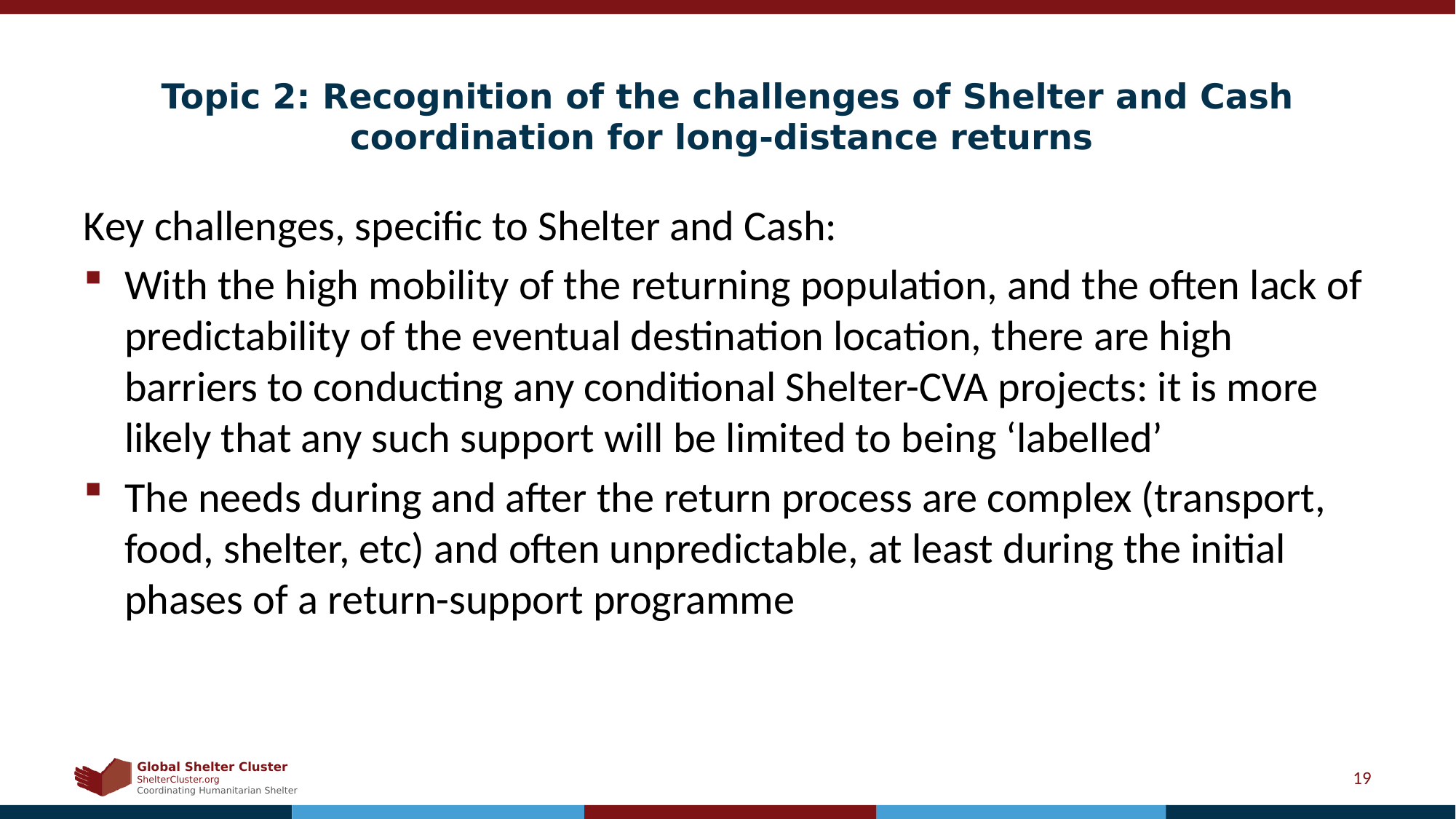

# Topic 2: Recognition of the challenges of Shelter and Cash coordination for long-distance returns
Key challenges, specific to Shelter and Cash:
With the high mobility of the returning population, and the often lack of predictability of the eventual destination location, there are high barriers to conducting any conditional Shelter-CVA projects: it is more likely that any such support will be limited to being ‘labelled’
The needs during and after the return process are complex (transport, food, shelter, etc) and often unpredictable, at least during the initial phases of a return-support programme
19